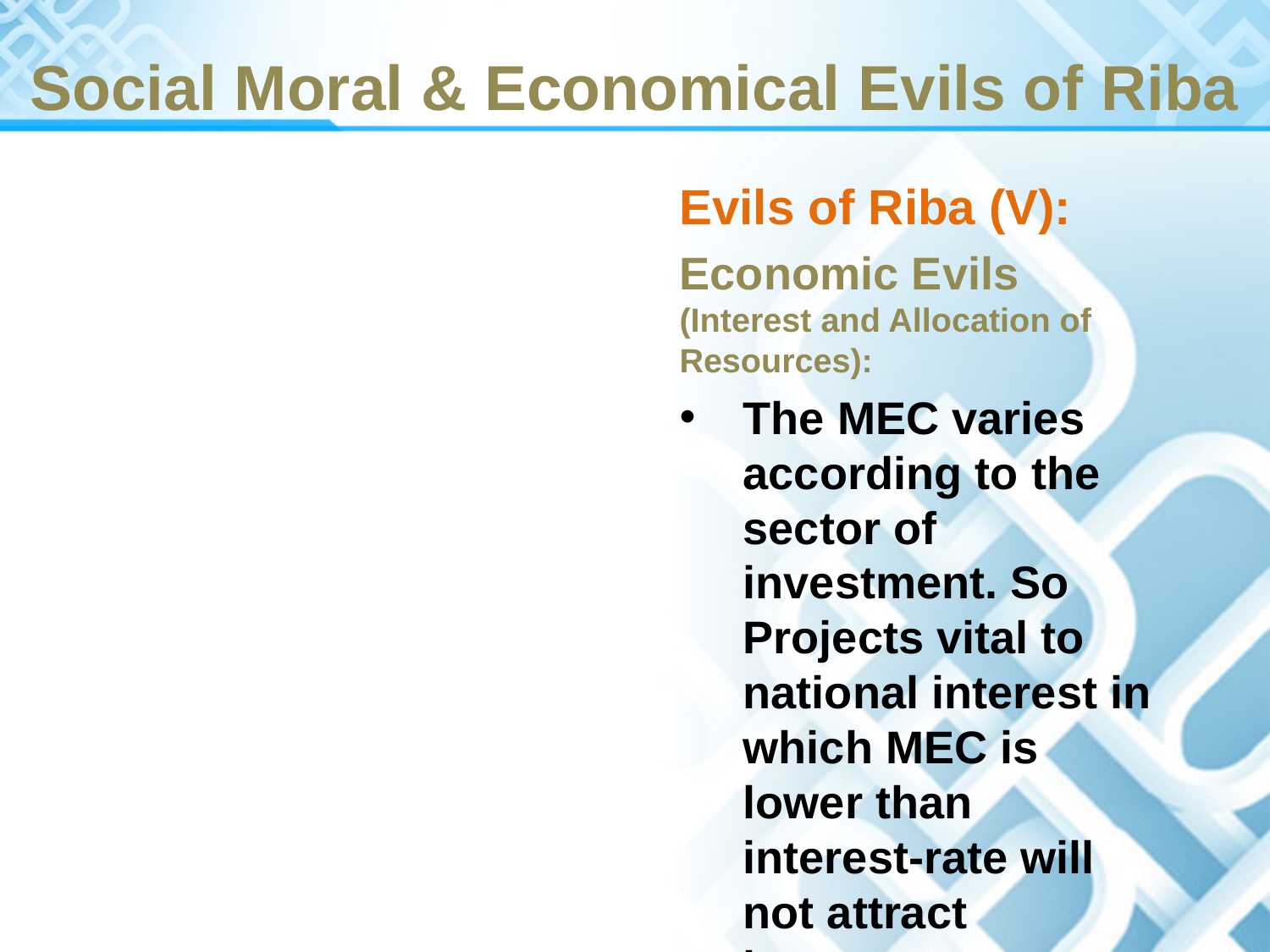

Social Moral & Economical Evils of Riba
Evils of Riba (V):
Economic Evils (Interest and Allocation of Resources):
The MEC varies according to the sector of investment. So Projects vital to national interest in which MEC is lower than interest-rate will not attract investment.